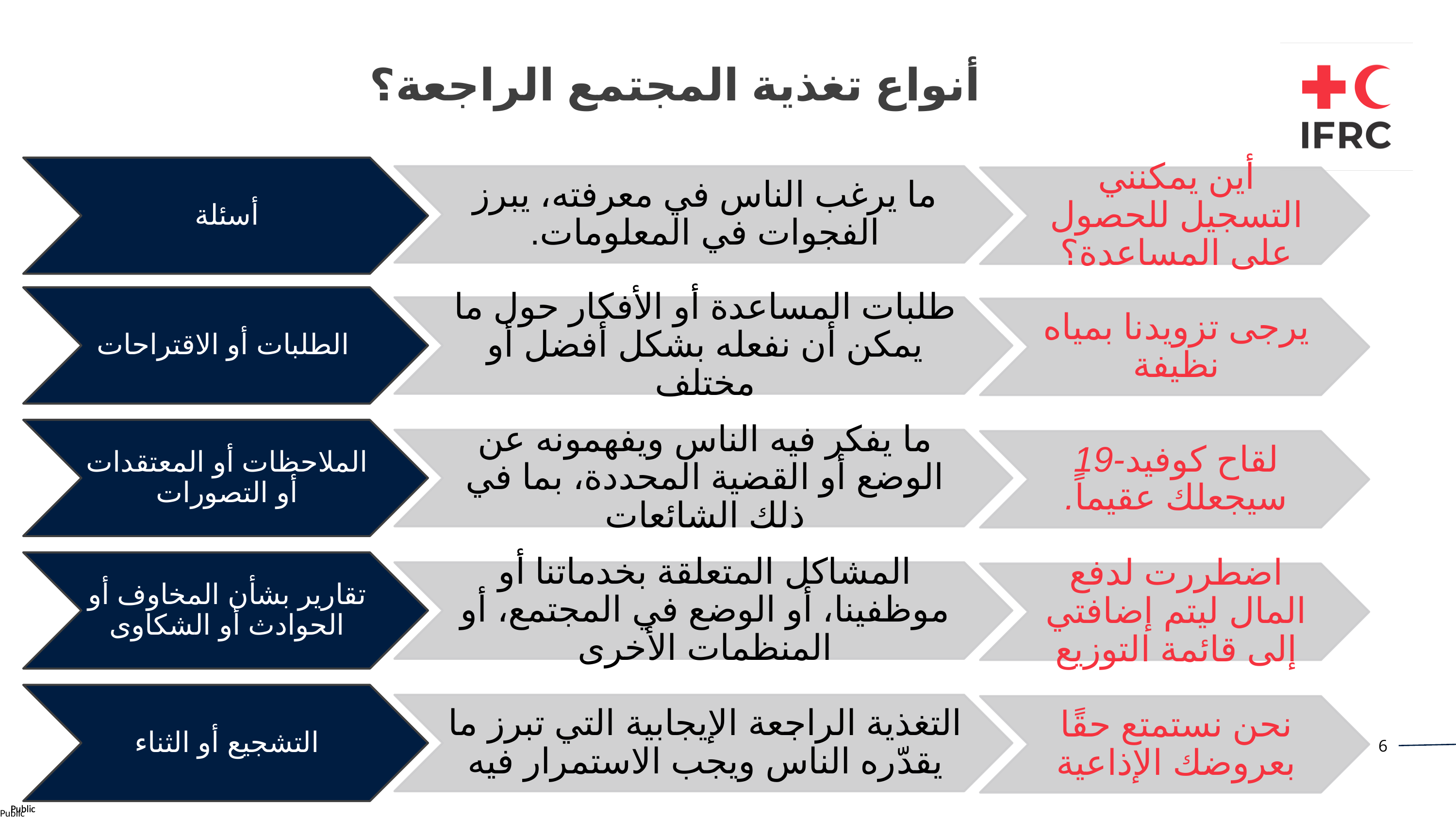

أنواع تغذية المجتمع الراجعة؟
أسئلة
ما يرغب الناس في معرفته، يبرز الفجوات في المعلومات.
أين يمكنني التسجيل للحصول على المساعدة؟
 الطلبات أو الاقتراحات
طلبات المساعدة أو الأفكار حول ما يمكن أن نفعله بشكل أفضل أو مختلف
يرجى تزويدنا بمياه نظيفة
الملاحظات أو المعتقدات أو التصورات
ما يفكر فيه الناس ويفهمونه عن الوضع أو القضية المحددة، بما في ذلك الشائعات
لقاح كوفيد-19 سيجعلك عقيماً.
تقارير بشأن المخاوف أو الحوادث أو الشكاوى
المشاكل المتعلقة بخدماتنا أو موظفينا، أو الوضع في المجتمع، أو المنظمات الأخرى
اضطررت لدفع المال ليتم إضافتي إلى قائمة التوزيع
التشجيع أو الثناء
التغذية الراجعة الإيجابية التي تبرز ما يقدّره الناس ويجب الاستمرار فيه
نحن نستمتع حقًا بعروضك الإذاعية